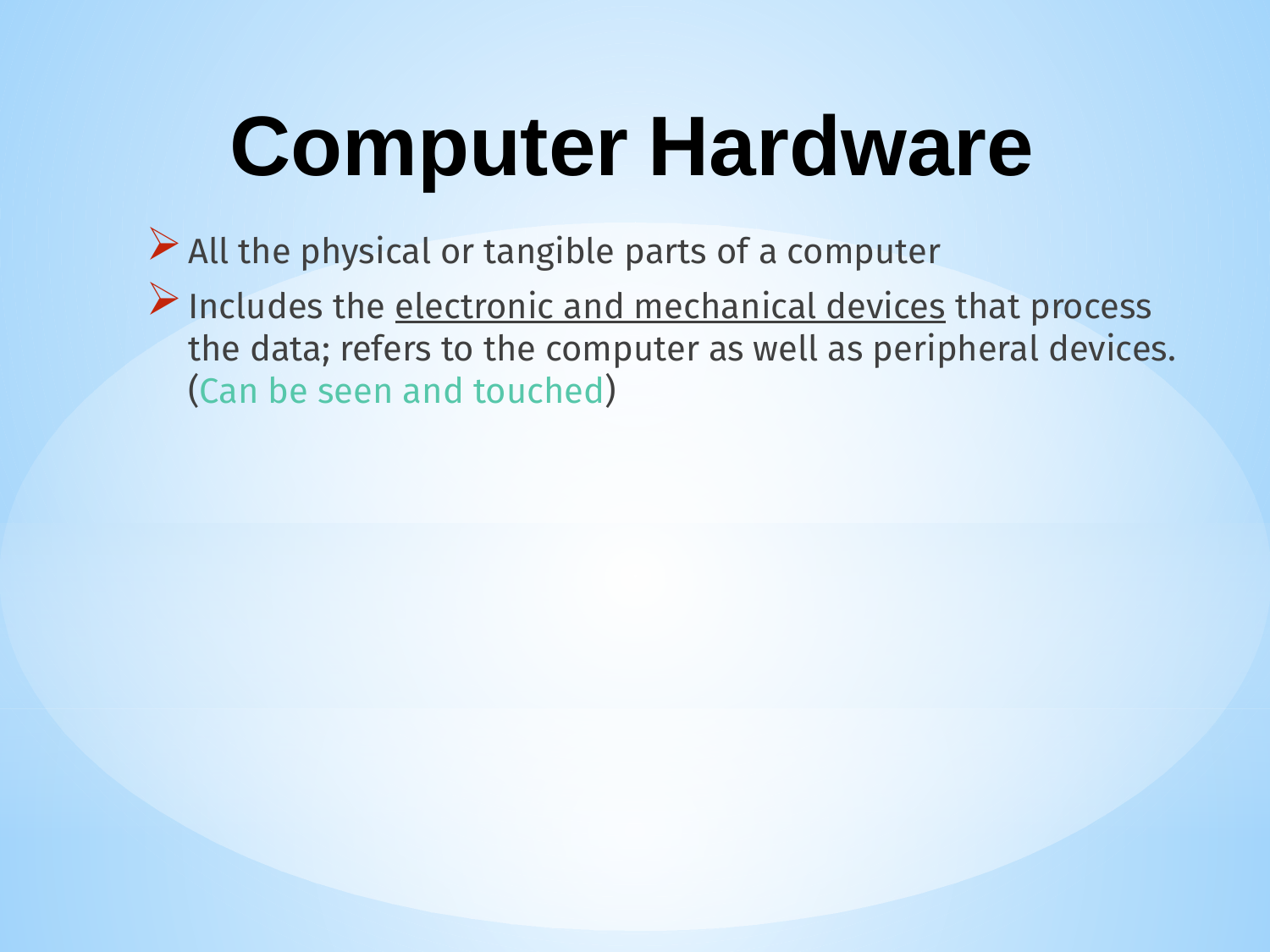

# Computer Hardware
All the physical or tangible parts of a computer
Includes the electronic and mechanical devices that process the data; refers to the computer as well as peripheral devices. (Can be seen and touched)